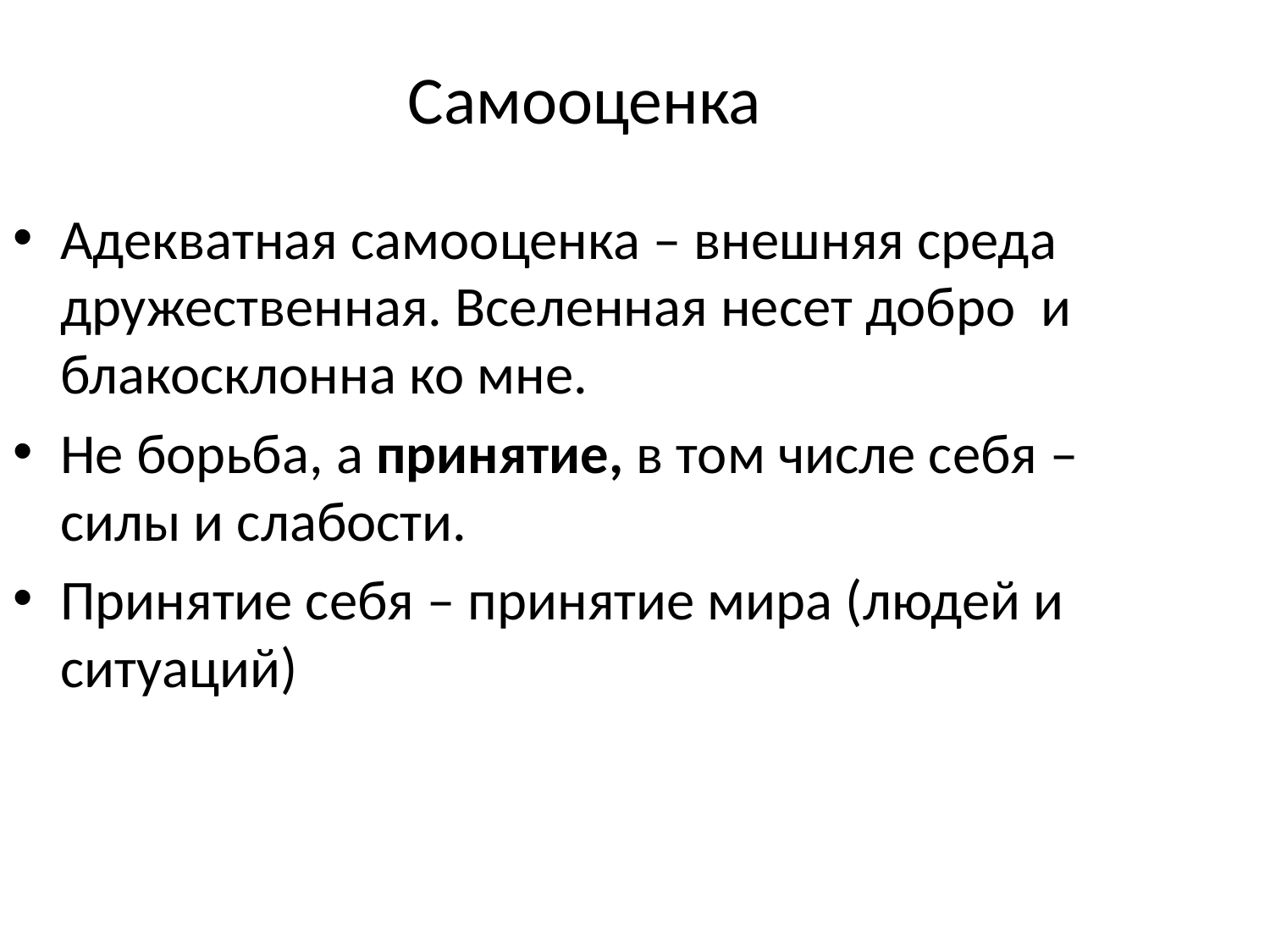

Самооценка
Адекватная самооценка – внешняя среда дружественная. Вселенная несет добро  и блакосклонна ко мне.
Не борьба, а принятие, в том числе себя – силы и слабости.
Принятие себя – принятие мира (людей и ситуаций)